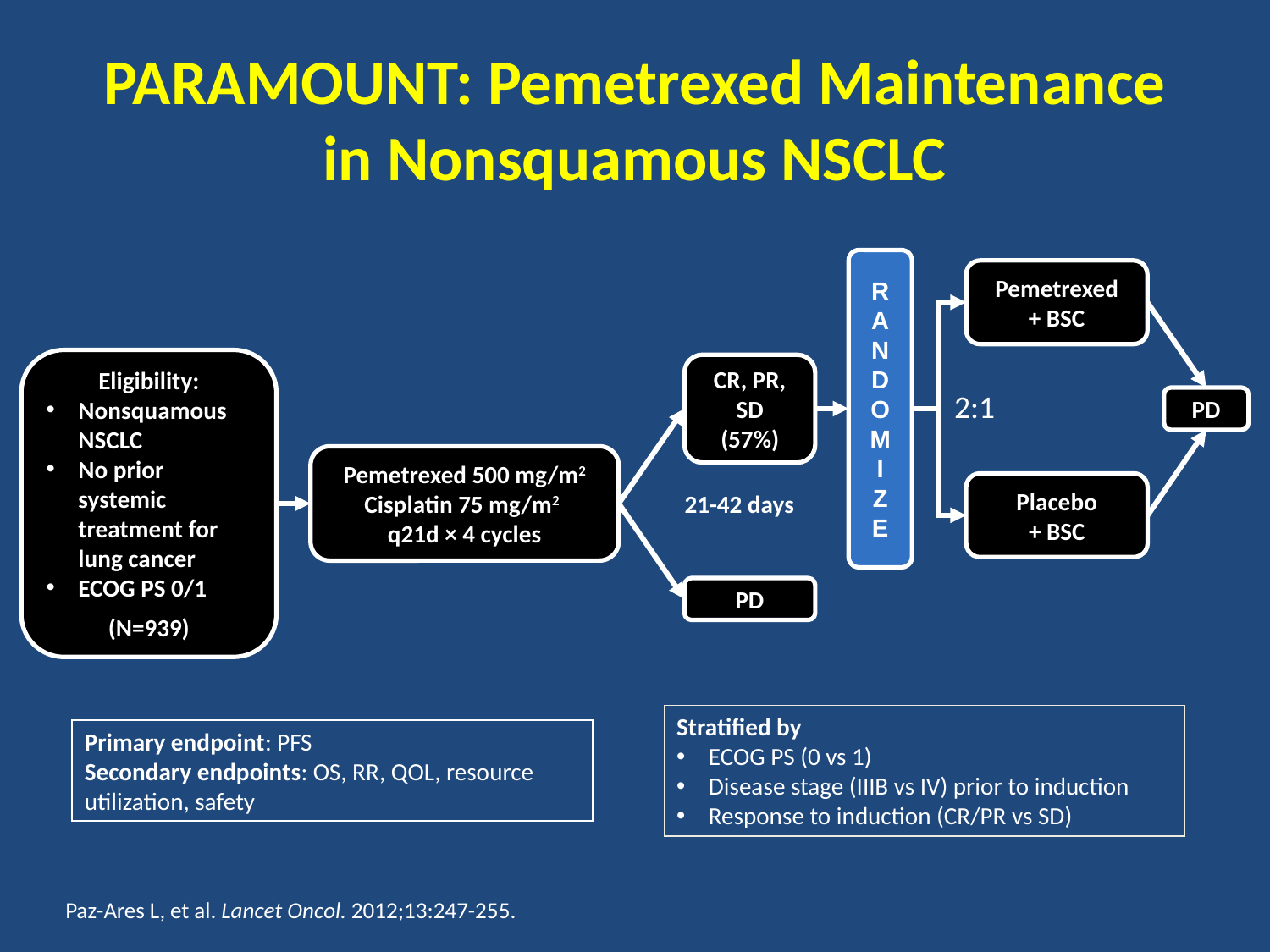

# PARAMOUNT: Pemetrexed Maintenance in Nonsquamous NSCLC
R
A
N
D
OM
I
Z
E
Pemetrexed
+ BSC
Eligibility:
Nonsquamous NSCLC
No prior systemic treatment for lung cancer
ECOG PS 0/1
(N=939)
CR, PR, SD
(57%)
2:1
PD
Pemetrexed 500 mg/m2 Cisplatin 75 mg/m2
q21d × 4 cycles
21-42 days
Placebo
+ BSC
PD
Stratified by
ECOG PS (0 vs 1)
Disease stage (IIIB vs IV) prior to induction
Response to induction (CR/PR vs SD)
Primary endpoint: PFS
Secondary endpoints: OS, RR, QOL, resource utilization, safety
Paz-Ares L, et al. Lancet Oncol. 2012;13:247-255.